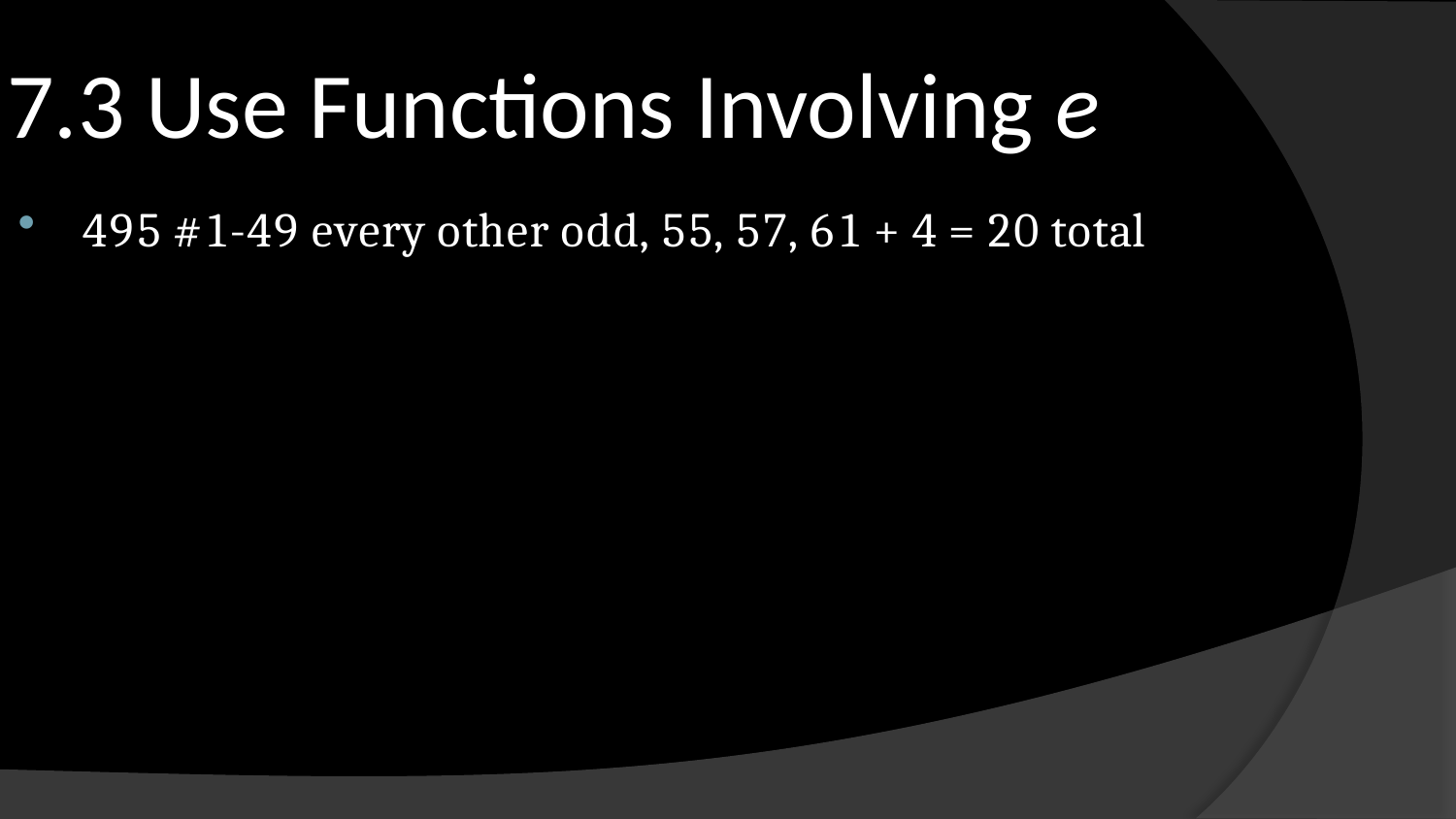

# 7.3 Use Functions Involving e
495 #1-49 every other odd, 55, 57, 61 + 4 = 20 total